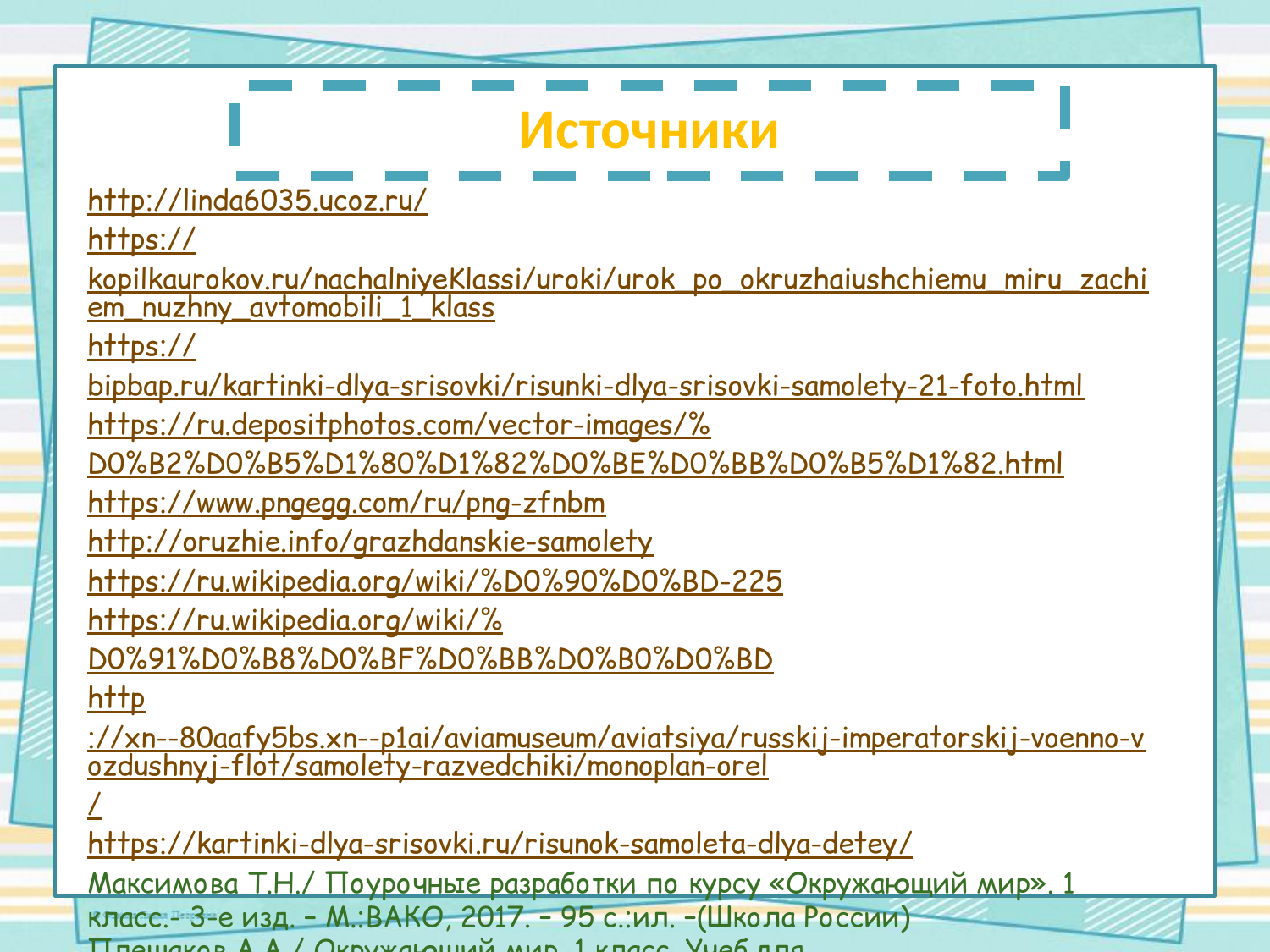

Источники
http://linda6035.ucoz.ru/
https://kopilkaurokov.ru/nachalniyeKlassi/uroki/urok_po_okruzhaiushchiemu_miru_zachiem_nuzhny_avtomobili_1_klass
https://bipbap.ru/kartinki-dlya-srisovki/risunki-dlya-srisovki-samolety-21-foto.html
https://ru.depositphotos.com/vector-images/%D0%B2%D0%B5%D1%80%D1%82%D0%BE%D0%BB%D0%B5%D1%82.html
https://www.pngegg.com/ru/png-zfnbm
http://oruzhie.info/grazhdanskie-samolety
https://ru.wikipedia.org/wiki/%D0%90%D0%BD-225
https://ru.wikipedia.org/wiki/%D0%91%D0%B8%D0%BF%D0%BB%D0%B0%D0%BD
http://xn--80aafy5bs.xn--p1ai/aviamuseum/aviatsiya/russkij-imperatorskij-voenno-vozdushnyj-flot/samolety-razvedchiki/monoplan-orel/
https://kartinki-dlya-srisovki.ru/risunok-samoleta-dlya-detey/
Максимова Т.Н./ Поурочные разработки по курсу «Окружающий мир». 1 класс.- 3-е изд. – М.:ВАКО, 2017. – 95 с.:ил. –(Школа России)
Плешаков А.А./ Окружающий мир. 1 класс. Учеб.для общеобразоват.учреждений. В 2ч. Ч. 2/ А.А.Плешаков.-М.: Просвещение, 2017. – 368с. – (В помощь школьному учителю)